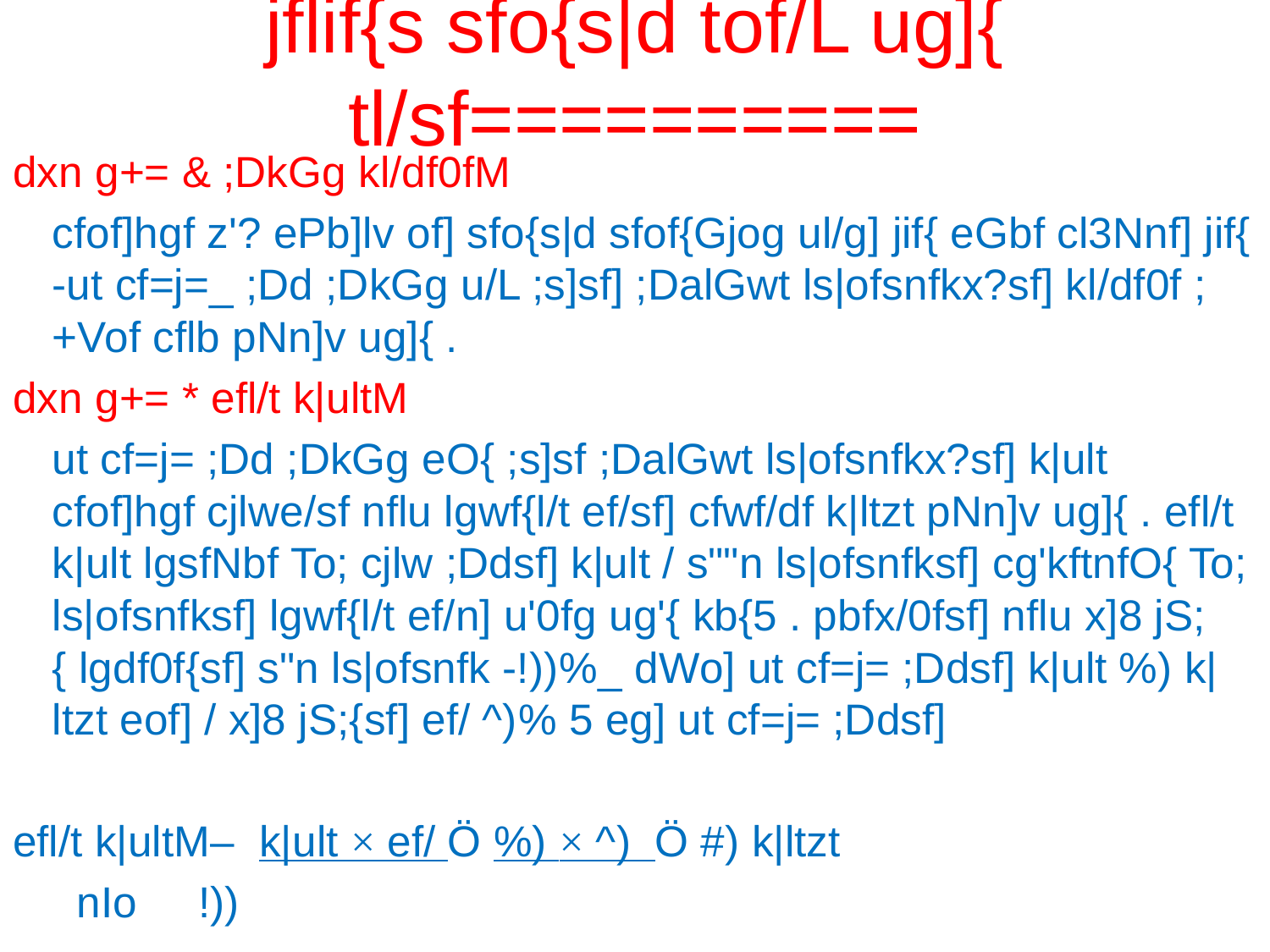

# jflif{s sfo{s|d tof/L ug]{ tl/sf==========
dxn g+= & ;DkGg kl/df0fM
	cfof]hgf z'? ePb]lv of] sfo{s|d sfof{Gjog ul/g] jif{ eGbf cl3Nnf] jif{ -ut cf=j=_ ;Dd ;DkGg u/L ;s]sf] ;DalGwt ls|ofsnfkx?sf] kl/df0f ;+Vof cflb pNn]v ug]{ .
dxn g+= * efl/t k|ultM
	ut cf=j= ;Dd ;DkGg eO{ ;s]sf ;DalGwt ls|ofsnfkx?sf] k|ult cfof]hgf cjlwe/sf nflu lgwf{l/t ef/sf] cfwf/df k|ltzt pNn]v ug]{ . efl/t k|ult lgsfNbf To; cjlw ;Ddsf] k|ult / s""n ls|ofsnfksf] cg'kftnfO{ To; ls|ofsnfksf] lgwf{l/t ef/n] u'0fg ug'{ kb{5 . pbfx/0fsf] nflu x]8 jS;{ lgdf0f{sf] s"n ls|ofsnfk -!))%_ dWo] ut cf=j= ;Ddsf] k|ult %) k|ltzt eof] / x]8 jS;{sf] ef/ ^)% 5 eg] ut cf=j= ;Ddsf]

efl/t k|ultM–  k|ult × ef/ Ö %) × ^)  Ö #) k|ltzt
			  nIo		    !))